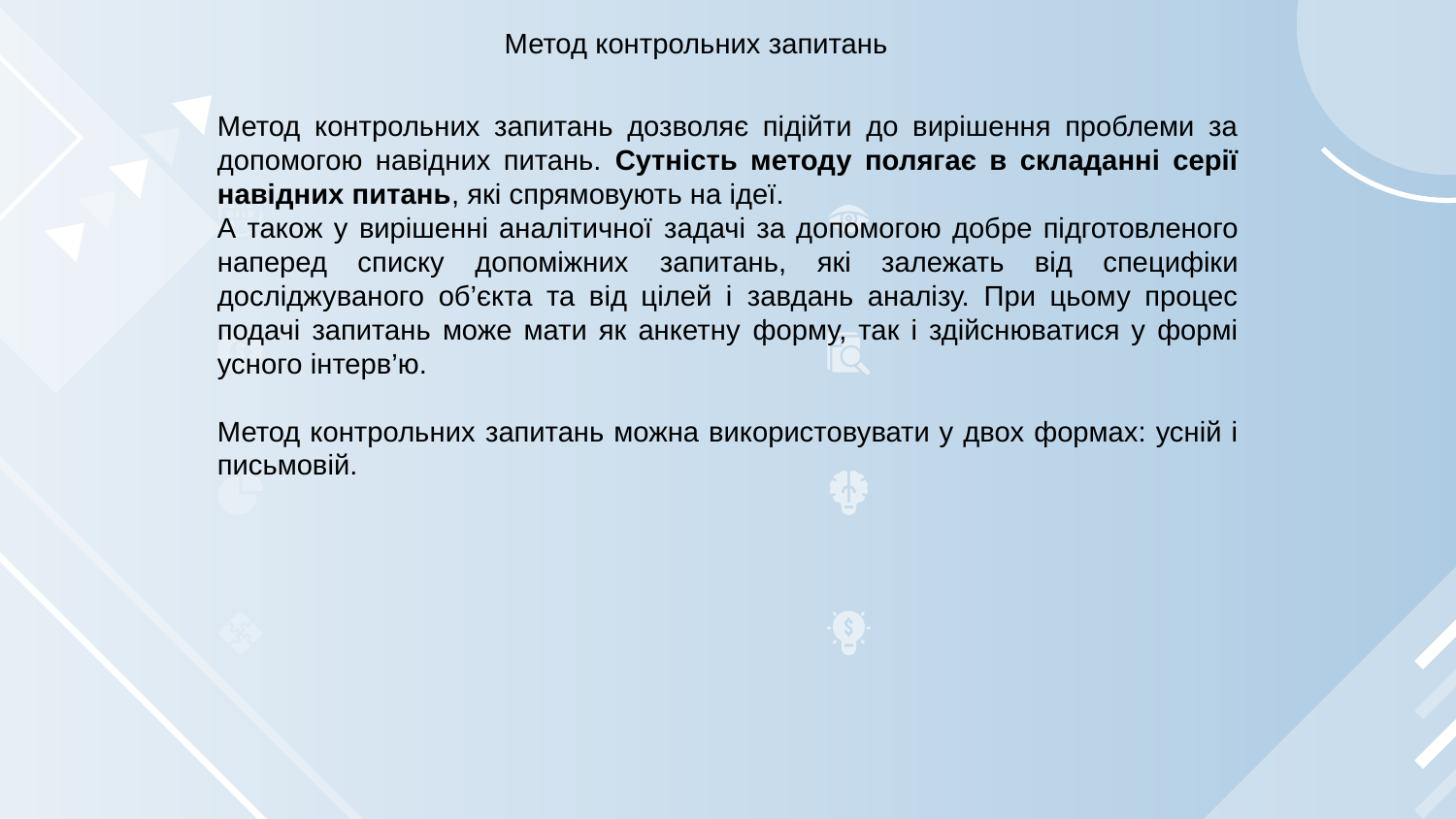

Метод контрольних запитань
Метод контрольних запитань дозволяє підійти до вирішення проблеми за допомогою навідних питань. Сутність методу полягає в складанні серії навідних питань, які спрямовують на ідеї.
А також у вирішенні аналітичної задачі за допомогою добре підготовленого наперед списку допоміжних запитань, які залежать від специфіки досліджуваного об’єкта та від цілей і завдань аналізу. При цьому процес подачі запитань може мати як анкетну форму, так і здійснюватися у формі усного інтерв’ю.

Метод контрольних запитань можна використовувати у двох формах: усній і письмовій.